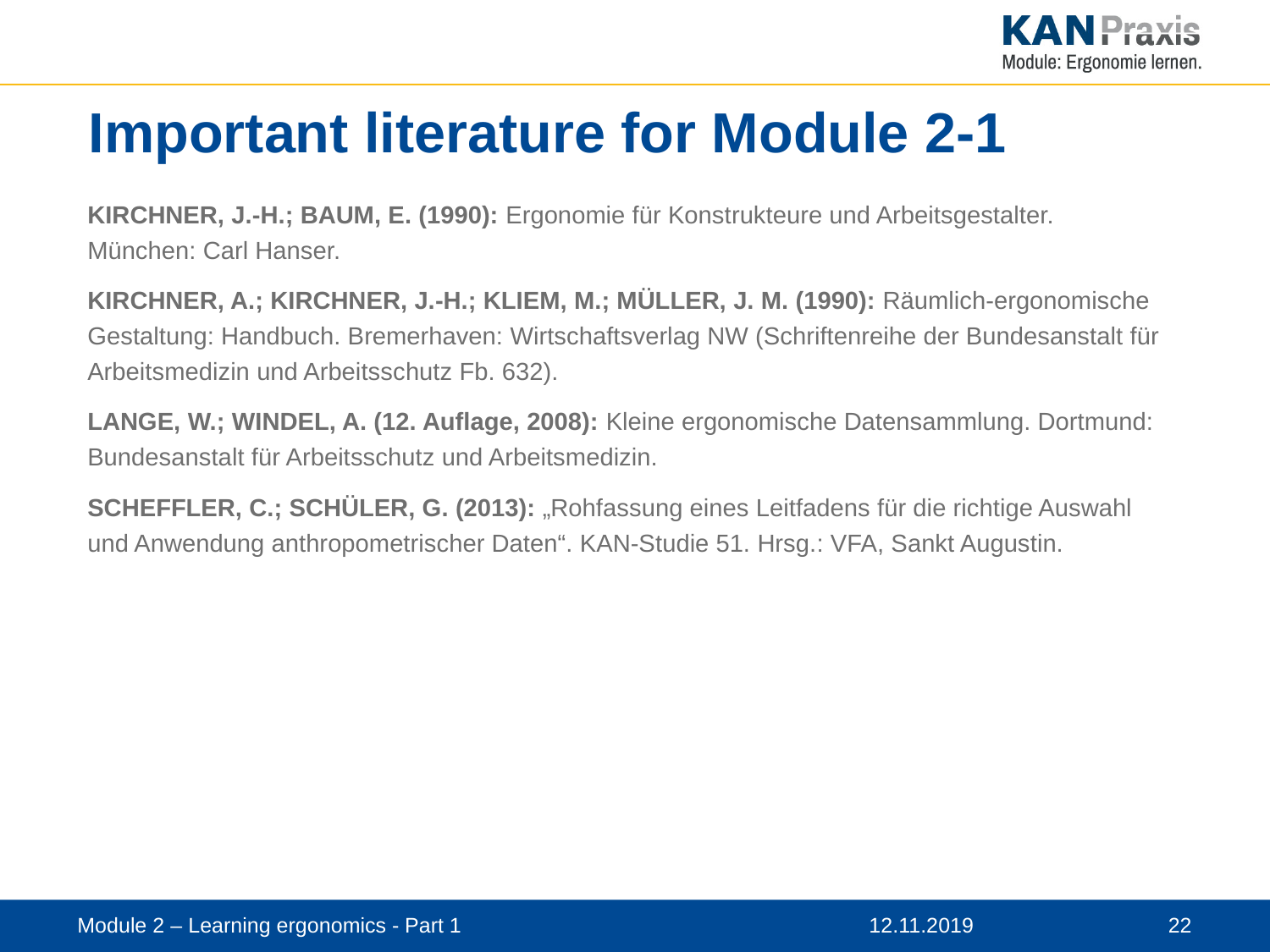

# Important literature for Module 2-1
KIRCHNER, J.-H.; BAUM, E. (1990): Ergonomie für Konstrukteure und Arbeitsgestalter. München: Carl Hanser.
KIRCHNER, A.; KIRCHNER, J.-H.; KLIEM, M.; MÜLLER, J. M. (1990): Räumlich-ergonomische Gestaltung: Handbuch. Bremerhaven: Wirtschaftsverlag NW (Schriftenreihe der Bundesanstalt für Arbeitsmedizin und Arbeitsschutz Fb. 632).
LANGE, W.; WINDEL, A. (12. Auflage, 2008): Kleine ergonomische Datensammlung. Dortmund: Bundesanstalt für Arbeitsschutz und Arbeitsmedizin.
SCHEFFLER, C.; SCHÜLER, G. (2013): „Rohfassung eines Leitfadens für die richtige Auswahl und Anwendung anthropometrischer Daten“. KAN-Studie 51. Hrsg.: VFA, Sankt Augustin.
Module 2 – Learning ergonomics - Part 1
12.11.2019
 22